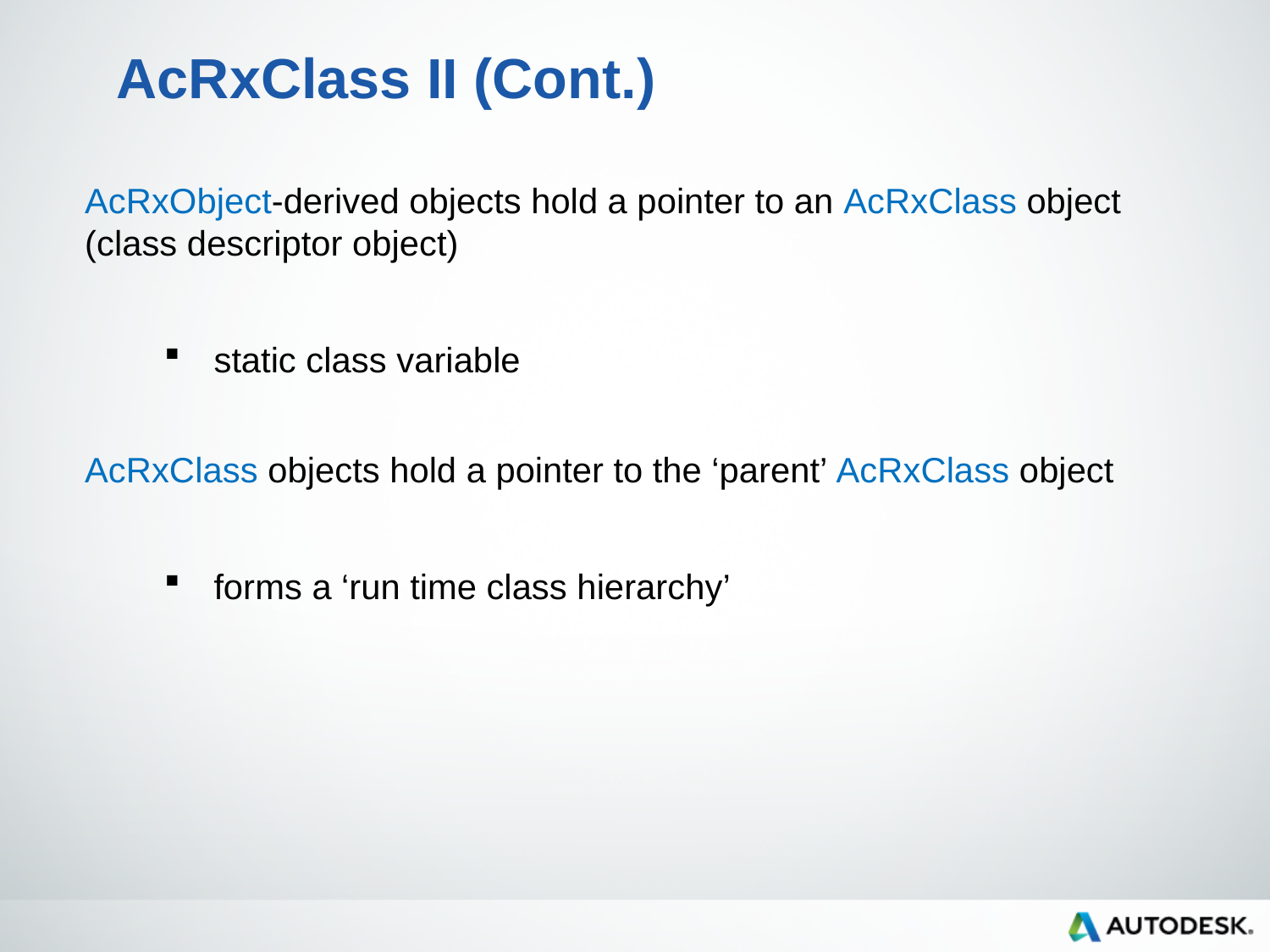

# AcRxClass II (Cont.)
AcRxObject-derived objects hold a pointer to an AcRxClass object (class descriptor object)

static class variable

AcRxClass objects hold a pointer to the ‘parent’ AcRxClass object

forms a ‘run time class hierarchy’